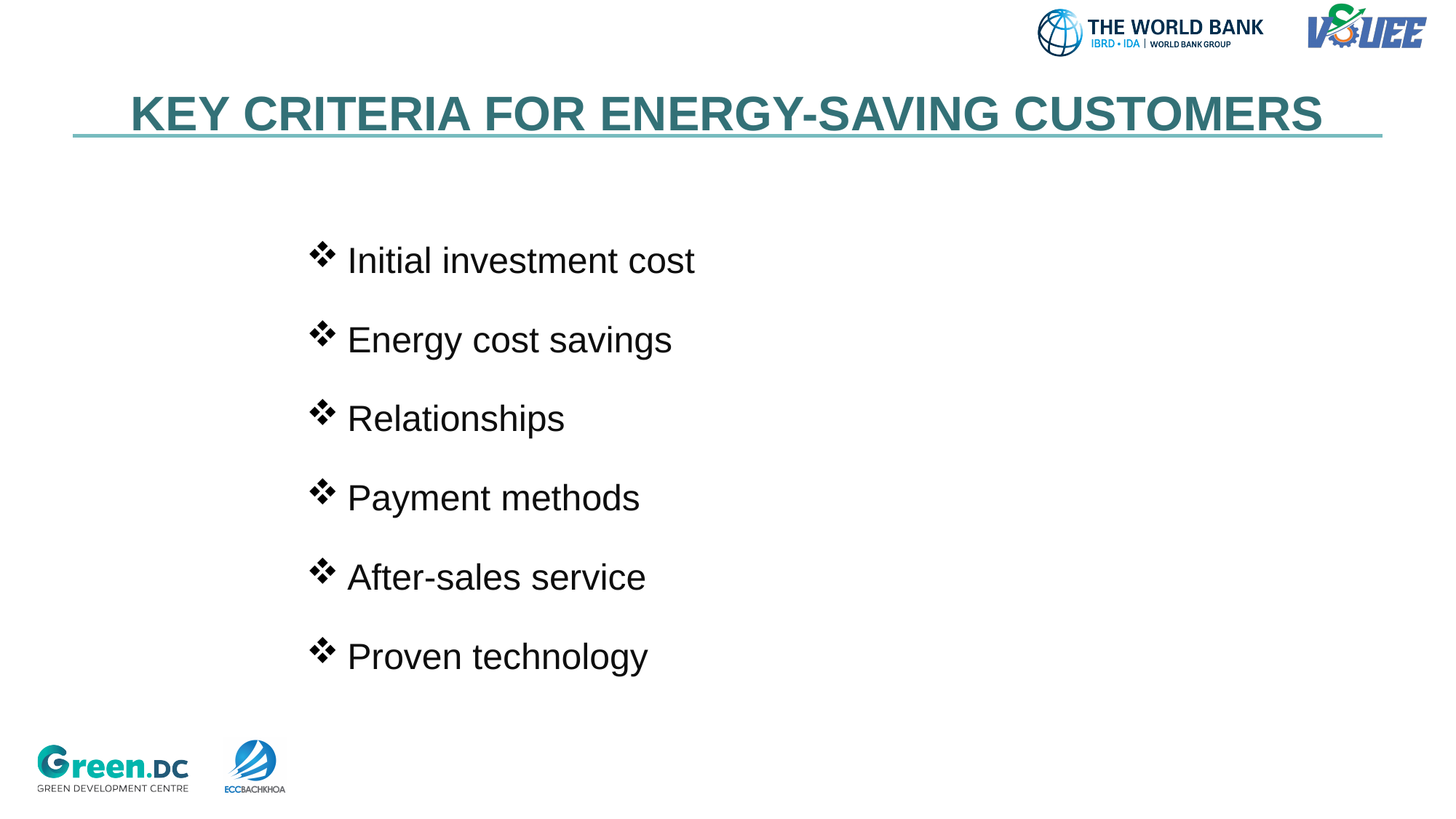

# KEY CRITERIA FOR ENERGY-SAVING CUSTOMERS
Initial investment cost
Energy cost savings
Relationships
Payment methods
After-sales service
Proven technology